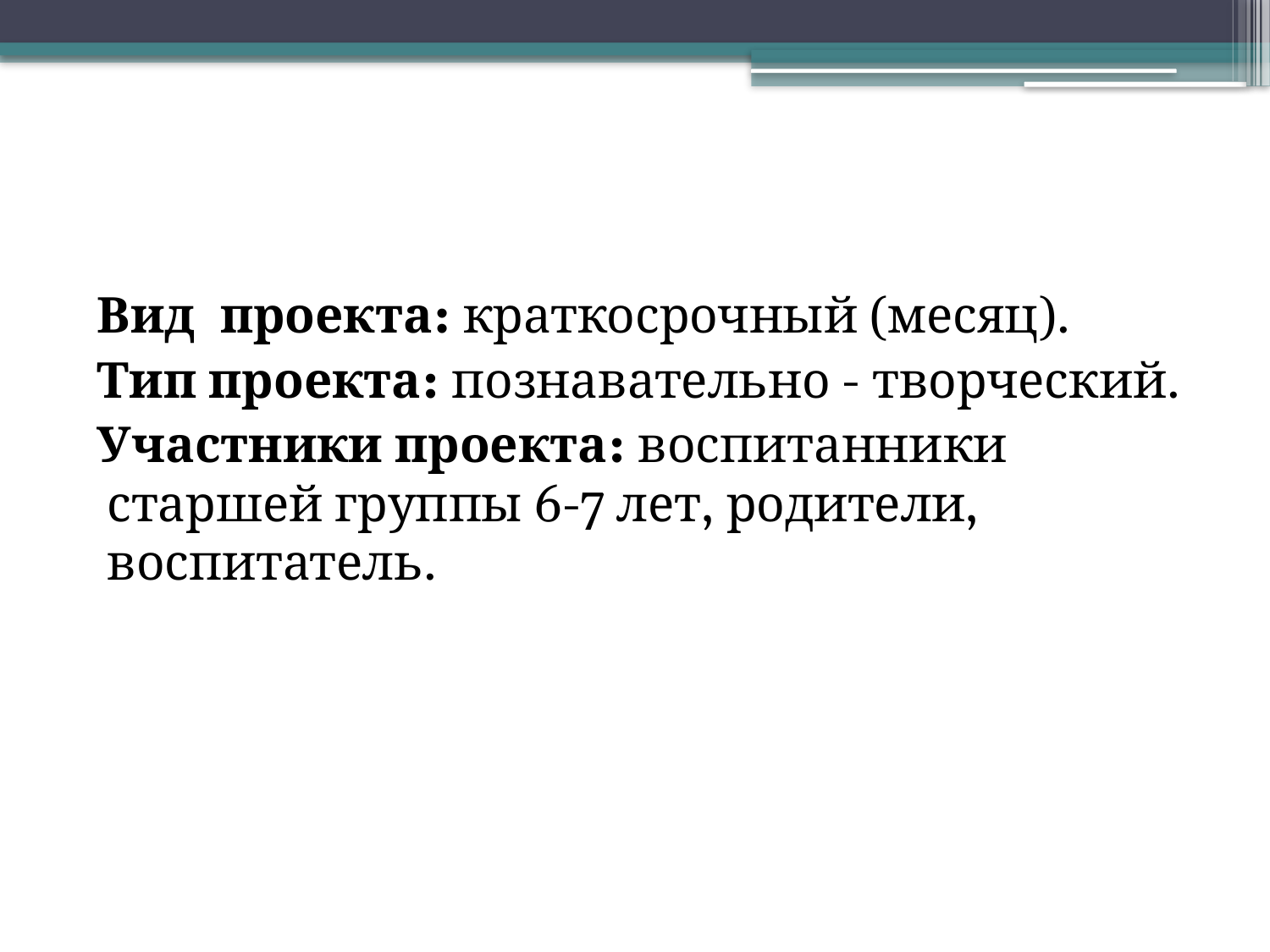

#
Вид  проекта: краткосрочный (месяц).
Тип проекта: познавательно - творческий.
Участники проекта: воспитанники старшей группы 6-7 лет, родители, воспитатель.